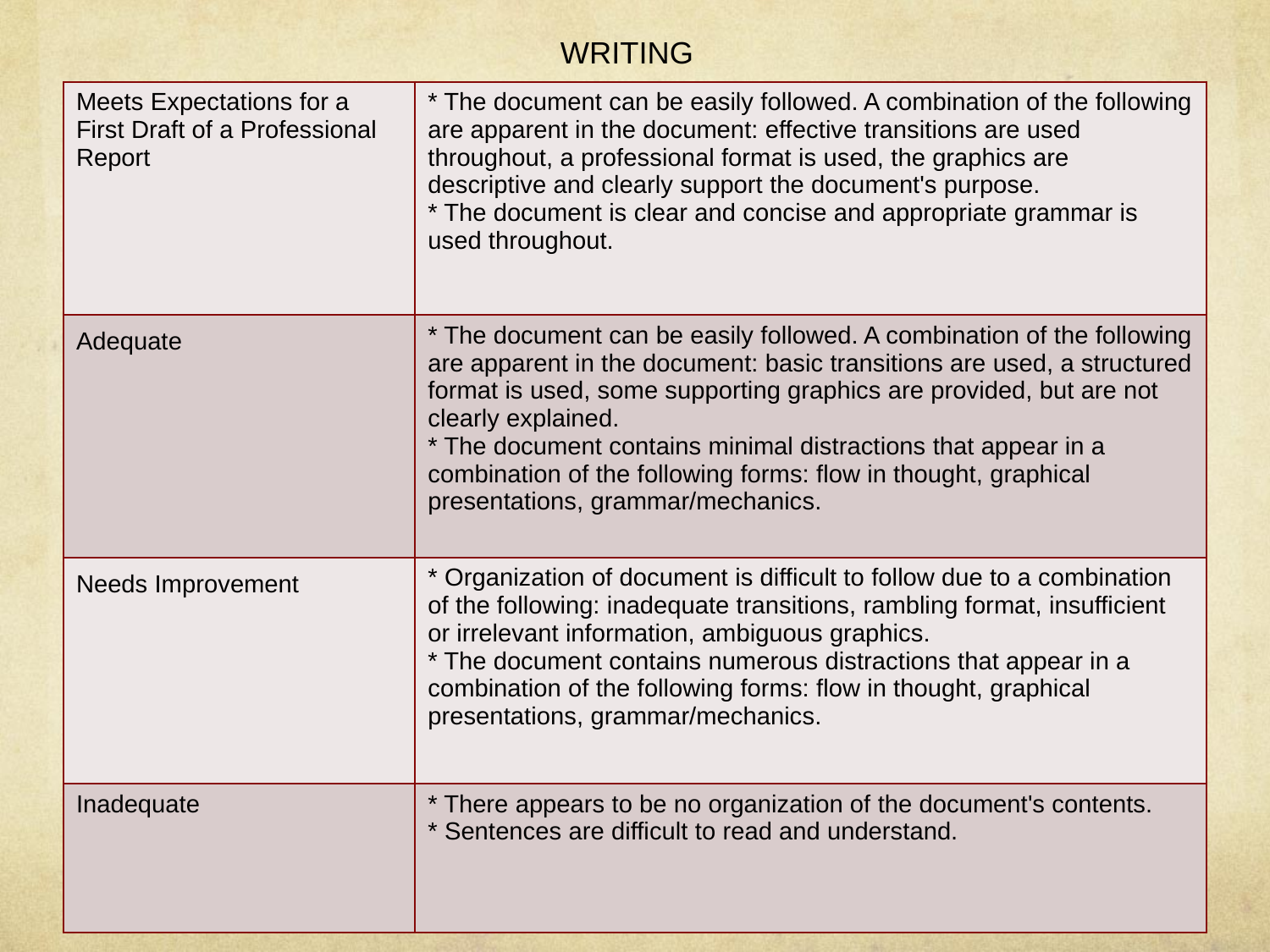

# WRITING
| Meets Expectations for a First Draft of a Professional Report | \* The document can be easily followed. A combination of the following are apparent in the document: effective transitions are used throughout, a professional format is used, the graphics are descriptive and clearly support the document's purpose.  \* The document is clear and concise and appropriate grammar is used throughout. |
| --- | --- |
| Adequate | \* The document can be easily followed. A combination of the following are apparent in the document: basic transitions are used, a structured format is used, some supporting graphics are provided, but are not clearly explained.  \* The document contains minimal distractions that appear in a combination of the following forms: flow in thought, graphical presentations, grammar/mechanics. |
| Needs Improvement | \* Organization of document is difficult to follow due to a combination of the following: inadequate transitions, rambling format, insufficient or irrelevant information, ambiguous graphics.  \* The document contains numerous distractions that appear in a combination of the following forms: flow in thought, graphical presentations, grammar/mechanics. |
| Inadequate | \* There appears to be no organization of the document's contents.  \* Sentences are difficult to read and understand. |